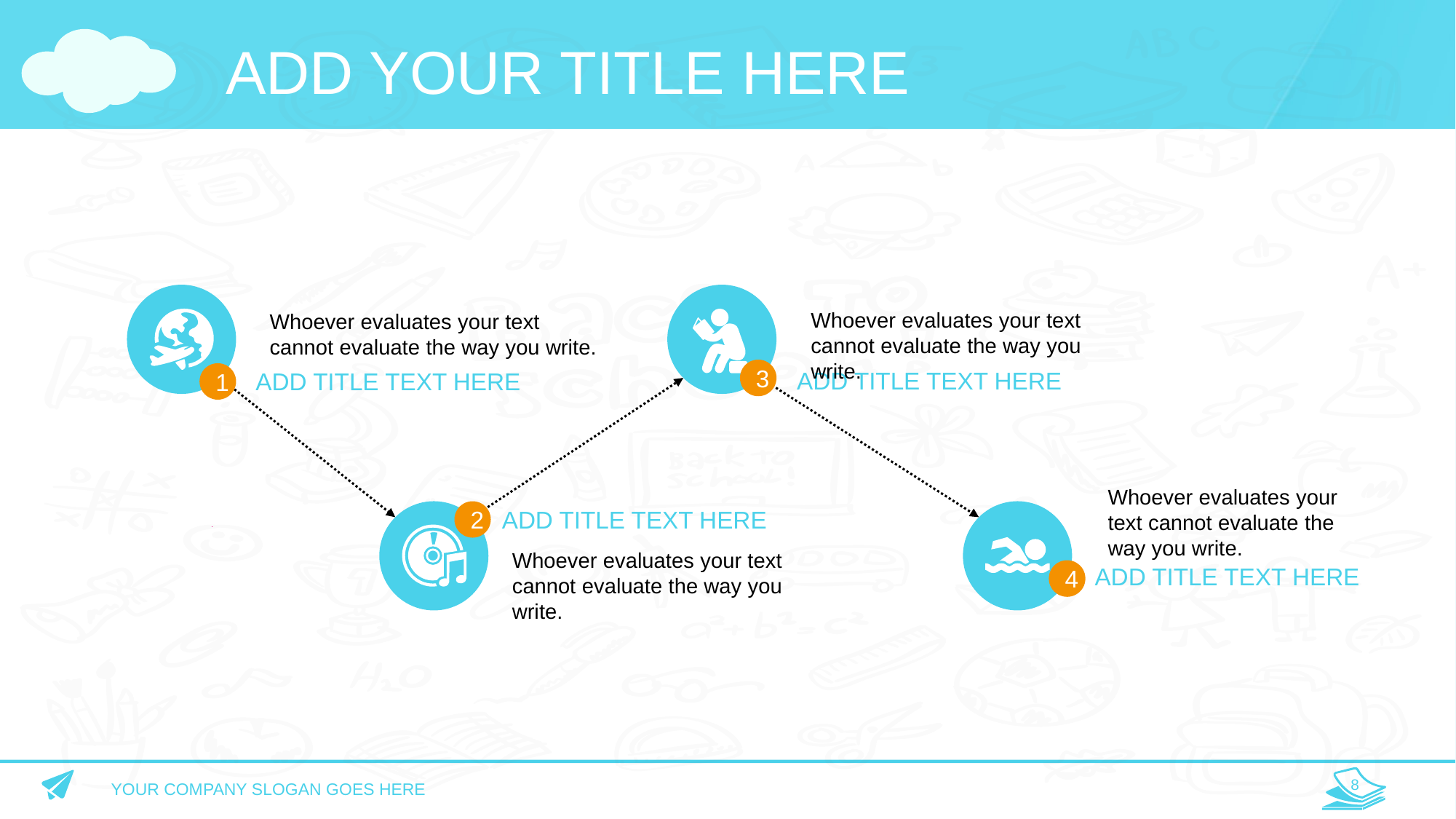

# ADD YOUR TITLE HERE

Whoever evaluates your text cannot evaluate the way you write.
Whoever evaluates your text cannot evaluate the way you write.

3
ADD TITLE TEXT HERE
ADD TITLE TEXT HERE
1
Whoever evaluates your text cannot evaluate the way you write.
ADD TITLE TEXT HERE

2

Whoever evaluates your text cannot evaluate the way you write.
ADD TITLE TEXT HERE
4
YOUR COMPANY SLOGAN GOES HERE